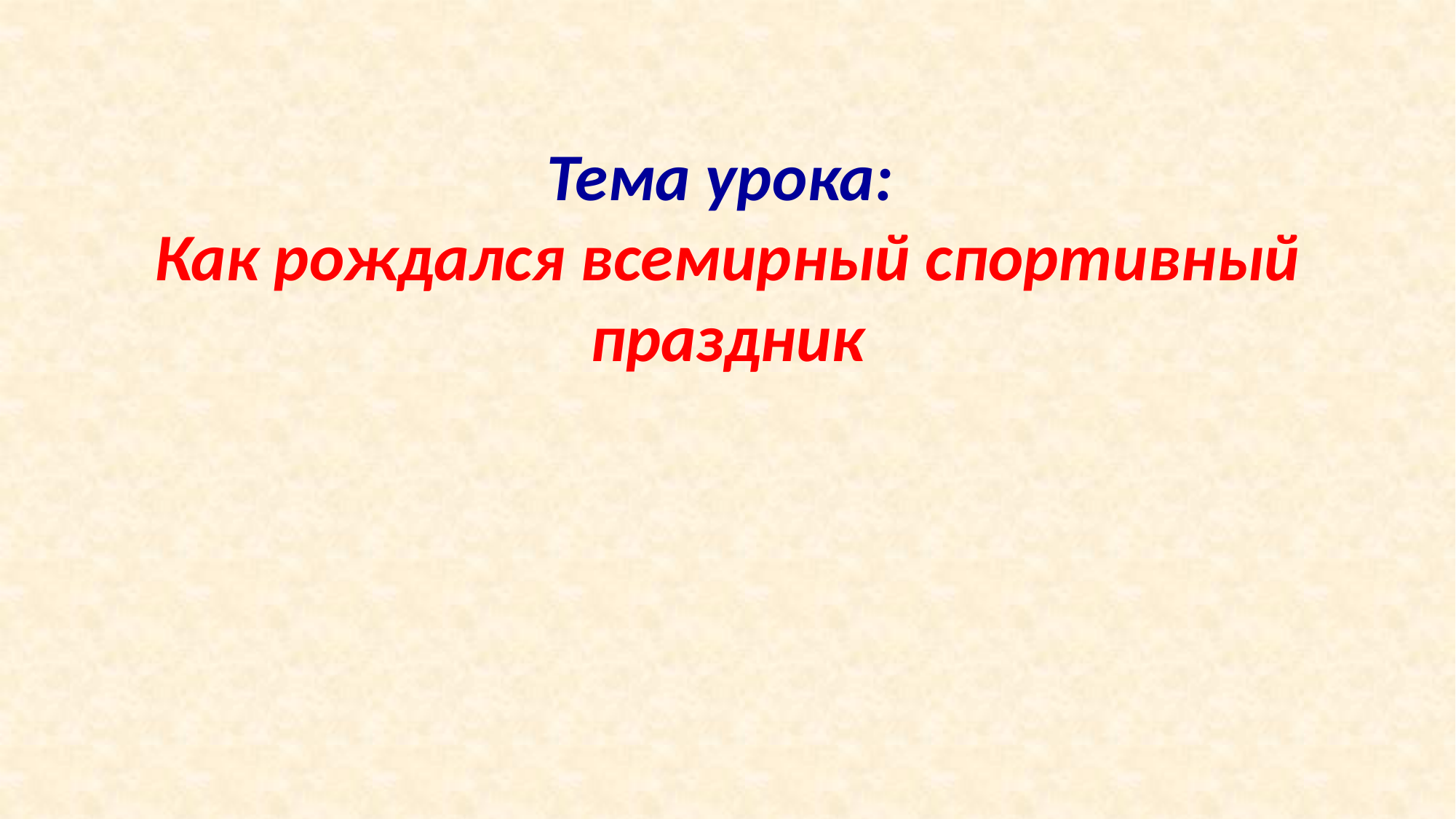

# Тема урока: Как рождался всемирный спортивный праздник